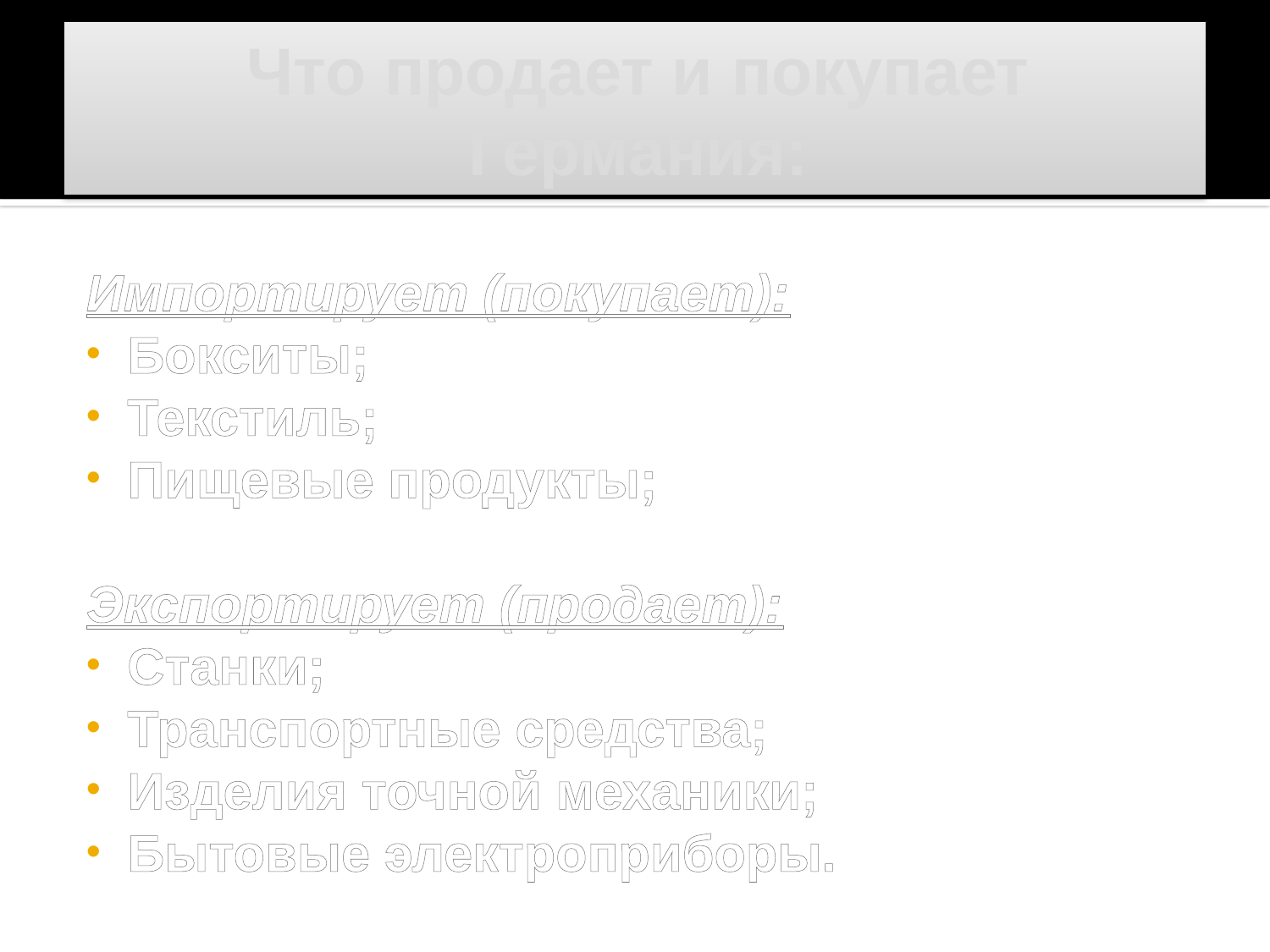

# Что продает и покупает Германия:
Импортирует (покупает):
Бокситы;
Текстиль;
Пищевые продукты;

Экспортирует (продает):
Станки;
Транспортные средства;
Изделия точной механики;
Бытовые электроприборы.